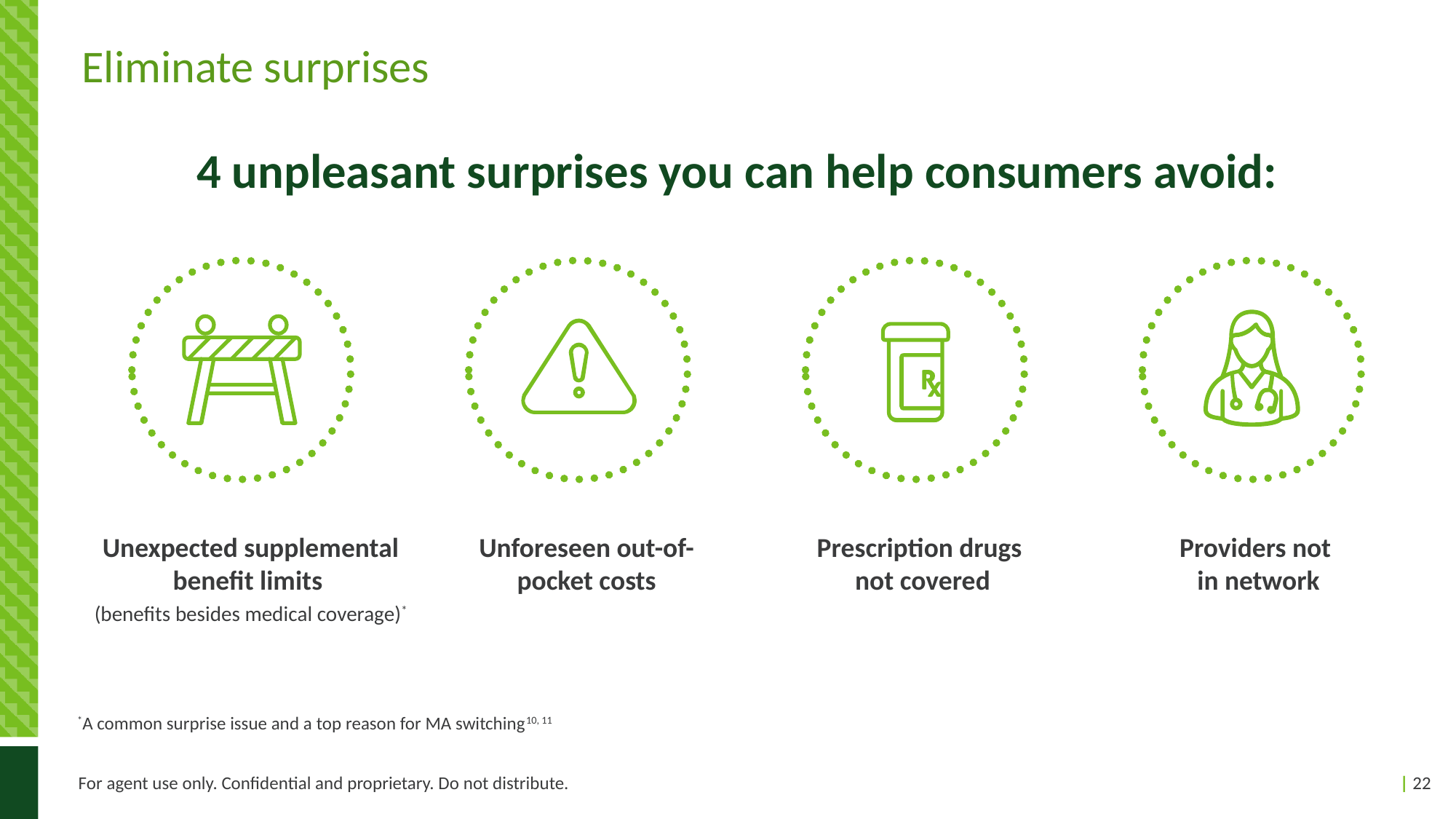

# Eliminate surprises
4 unpleasant surprises you can help consumers avoid:

Unexpected supplemental benefit limits
(benefits besides medical coverage)*
Unforeseen out-of-
pocket costs

Prescription drugs
not covered

Providers not
in network
*A common surprise issue and a top reason for MA switching10, 11
For agent use only. Confidential and proprietary. Do not distribute.
| 22